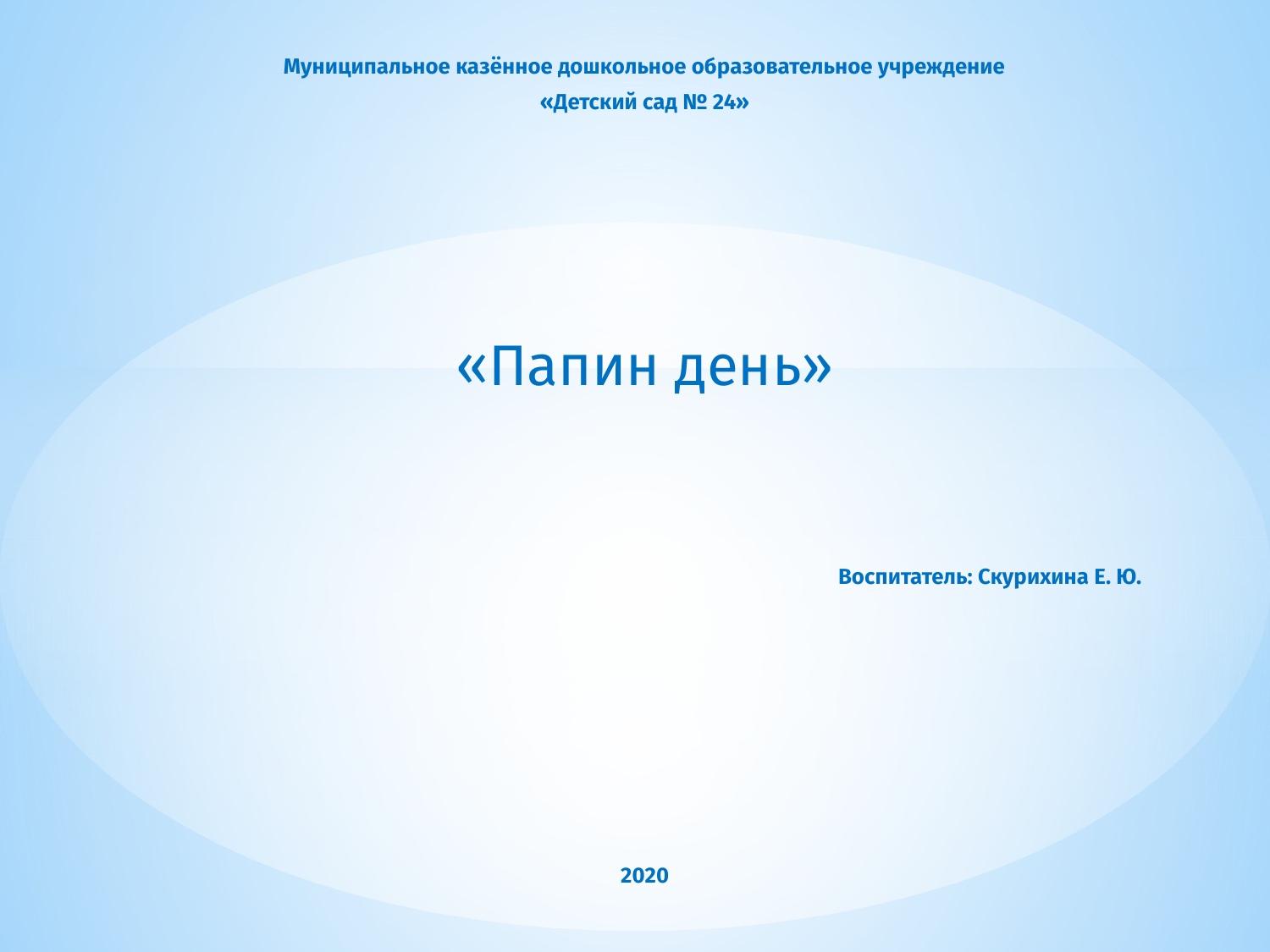

Муниципальное казённое дошкольное образовательное учреждение
«Детский сад № 24»

«Папин день»

Воспитатель: Скурихина Е. Ю.

2020